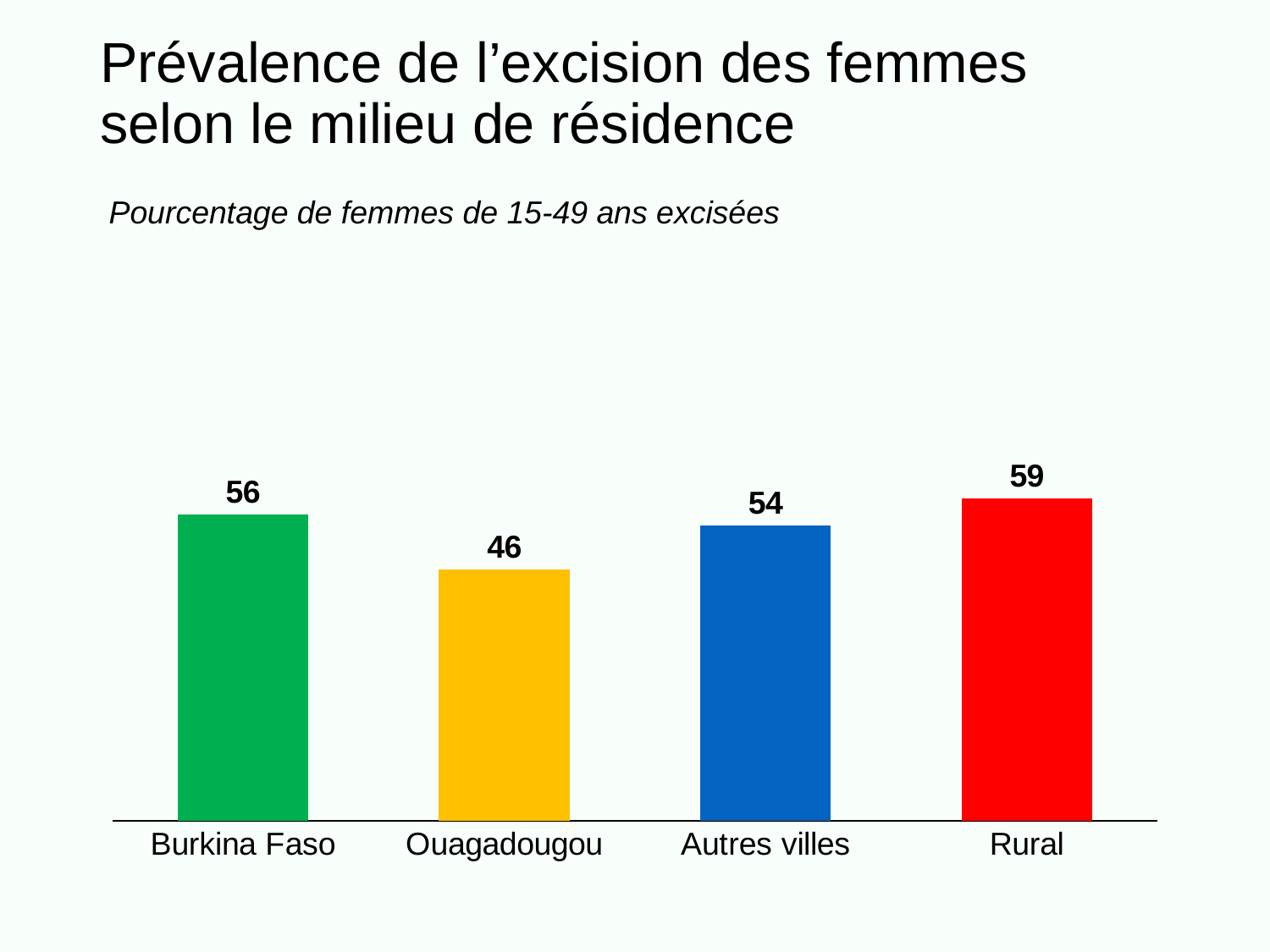

# Prévalence de l’excision des femmes selon le milieu de résidence
 Pourcentage de femmes de 15-49 ans excisées

### Chart

| Category | Burkina Faso |
|---|---|
| Burkina Faso | 56.0 |
| Ouagadougou | 46.0 |
| Autres villes | 54.0 |
| Rural | 59.0 |